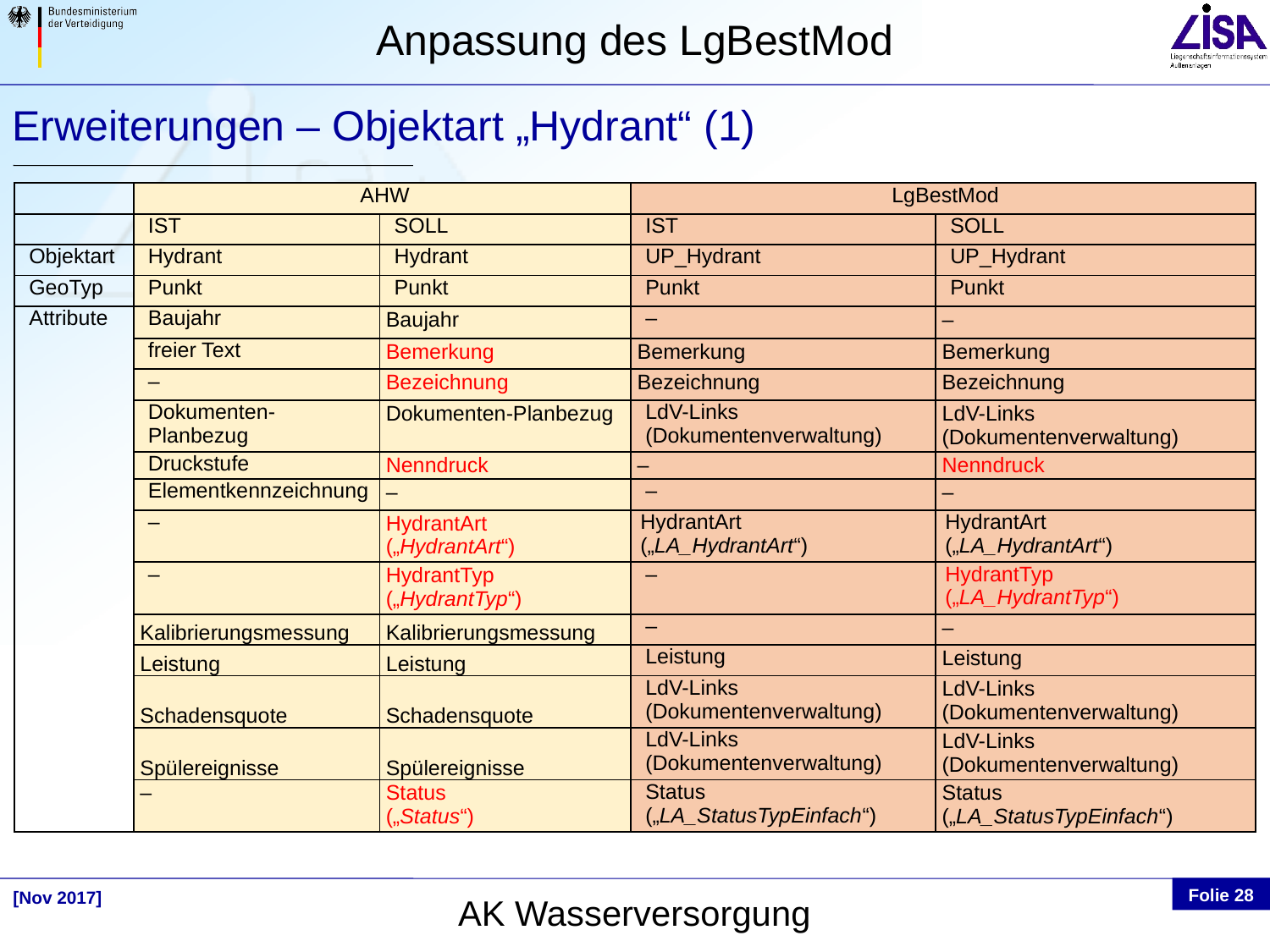

Erweiterungen – Objektart „Hydrant“ (1)

|  | AHW |  | LgBestMod |  |
| --- | --- | --- | --- | --- |
|  | IST | SOLL | IST | SOLL |
| Objektart | Hydrant | Hydrant | UP\_Hydrant | UP\_Hydrant |
| GeoTyp | Punkt | Punkt | Punkt | Punkt |
| Attribute | Baujahr | Baujahr | – | – |
|  | freier Text | Bemerkung | Bemerkung | Bemerkung |
|  | – | Bezeichnung | Bezeichnung | Bezeichnung |
|  | Dokumenten-Planbezug | Dokumenten-Planbezug | LdV-Links (Dokumentenverwaltung) | LdV-Links (Dokumentenverwaltung) |
|  | Druckstufe | Nenndruck | – | Nenndruck |
|  | Elementkennzeichnung | – | – | – |
|  | – | HydrantArt („HydrantArt“) | HydrantArt („LA\_HydrantArt“) | HydrantArt („LA\_HydrantArt“) |
|  | – | HydrantTyp („HydrantTyp“) | – | HydrantTyp („LA\_HydrantTyp“) |
|  | Kalibrierungsmessung | Kalibrierungsmessung | – | – |
|  | Leistung | Leistung | Leistung | Leistung |
|  | Schadensquote | Schadensquote | LdV-Links (Dokumentenverwaltung) | LdV-Links (Dokumentenverwaltung) |
|  | Spülereignisse | Spülereignisse | LdV-Links (Dokumentenverwaltung) | LdV-Links (Dokumentenverwaltung) |
|  | – | Status („Status“) | Status („LA\_StatusTypEinfach“) | Status („LA\_StatusTypEinfach“) |